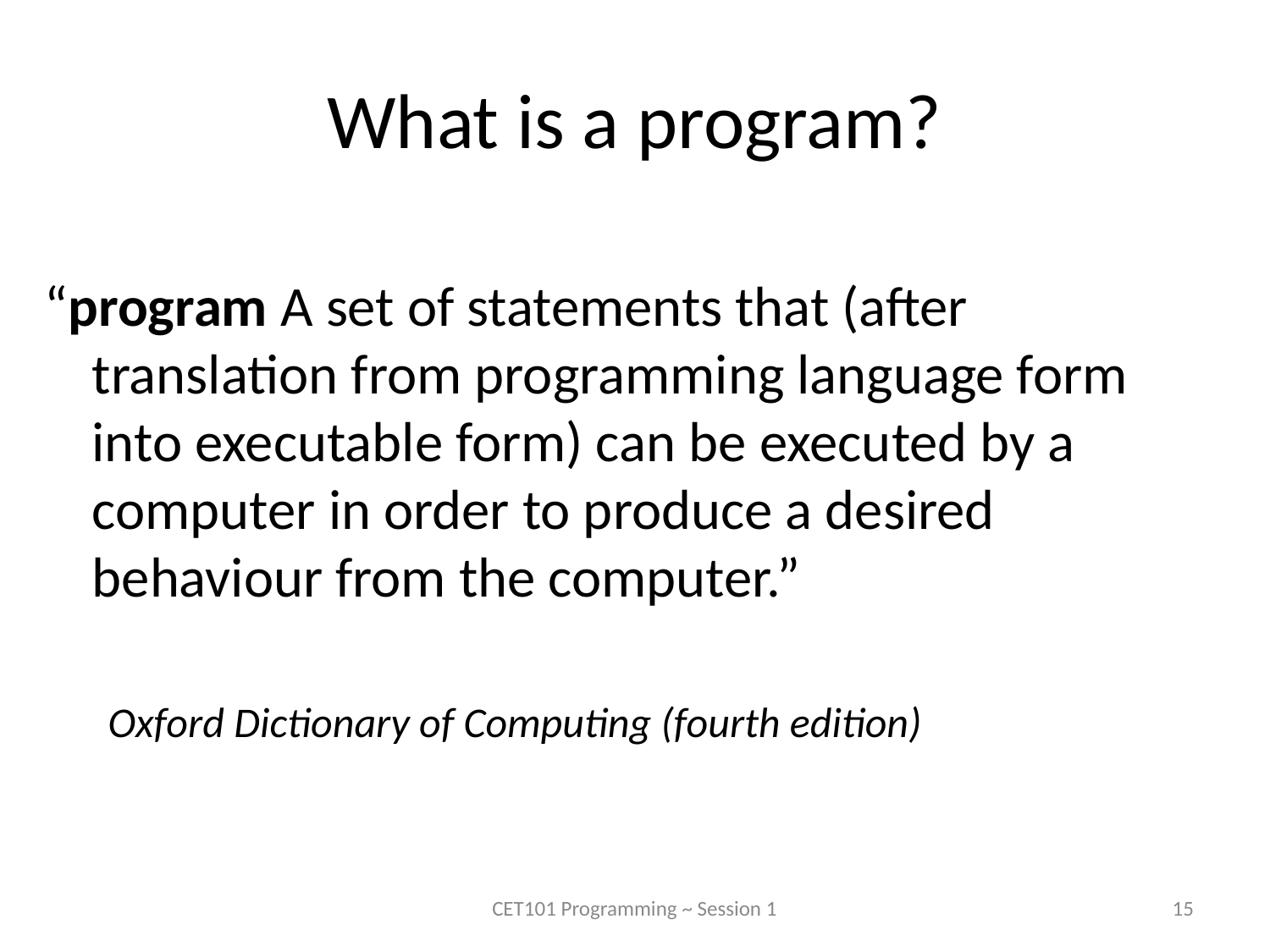

# What is a program?
“program A set of statements that (after translation from programming language form into executable form) can be executed by a computer in order to produce a desired behaviour from the computer.”

Oxford Dictionary of Computing (fourth edition)
CET101 Programming ~ Session 1
15